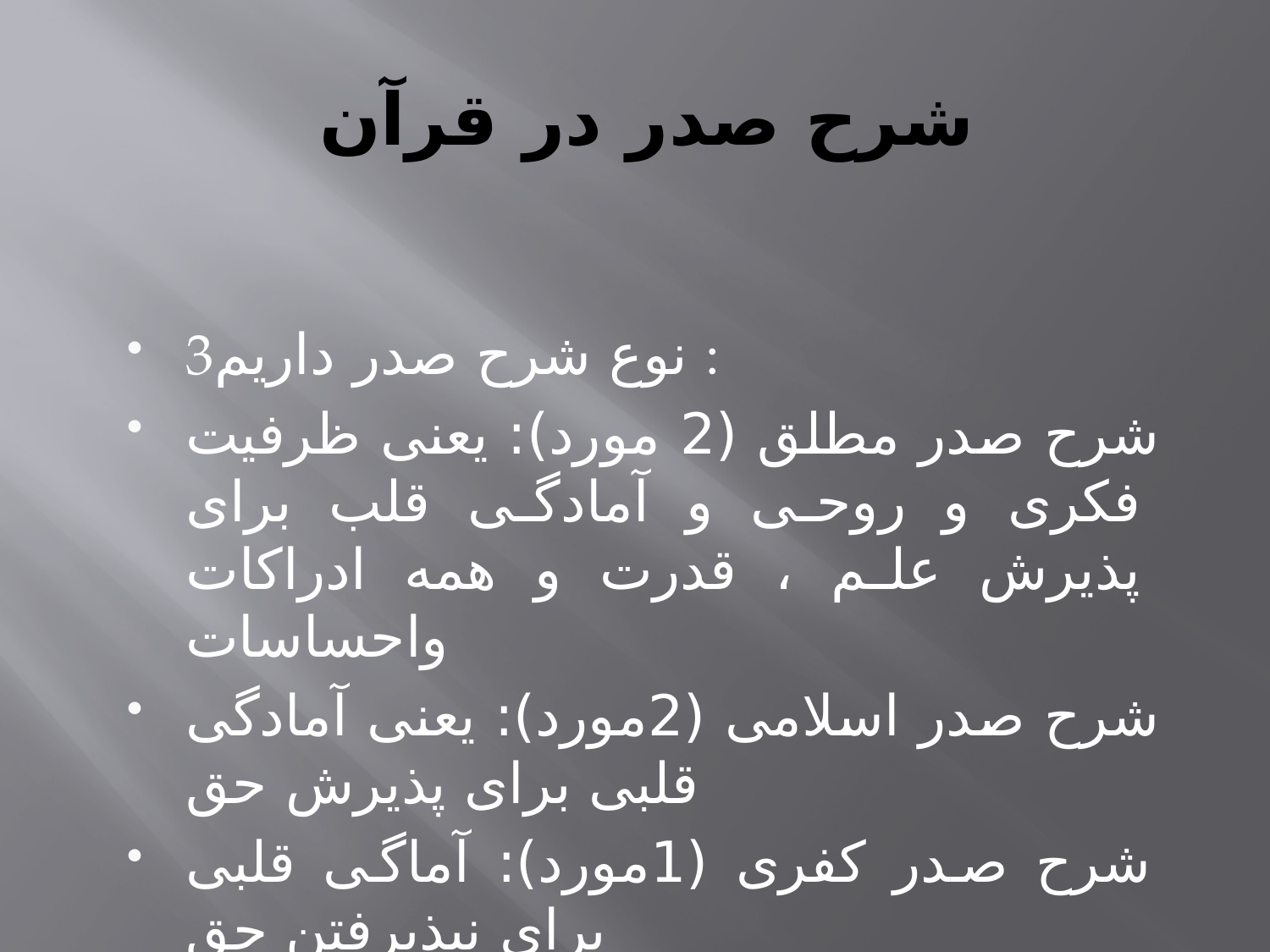

# شرح صدر در قرآن
3نوع شرح صدر داریم :
شرح صدر مطلق (2 مورد): یعنی ظرفیت فکری و روحی و آمادگی قلب برای پذیرش علم ، قدرت و همه ادراکات واحساسات
شرح صدر اسلامی (2مورد): یعنی آمادگی قلبی برای پذیرش حق
شرح صدر کفری (1مورد): آماگی قلبی برای نپذیرفتن حق